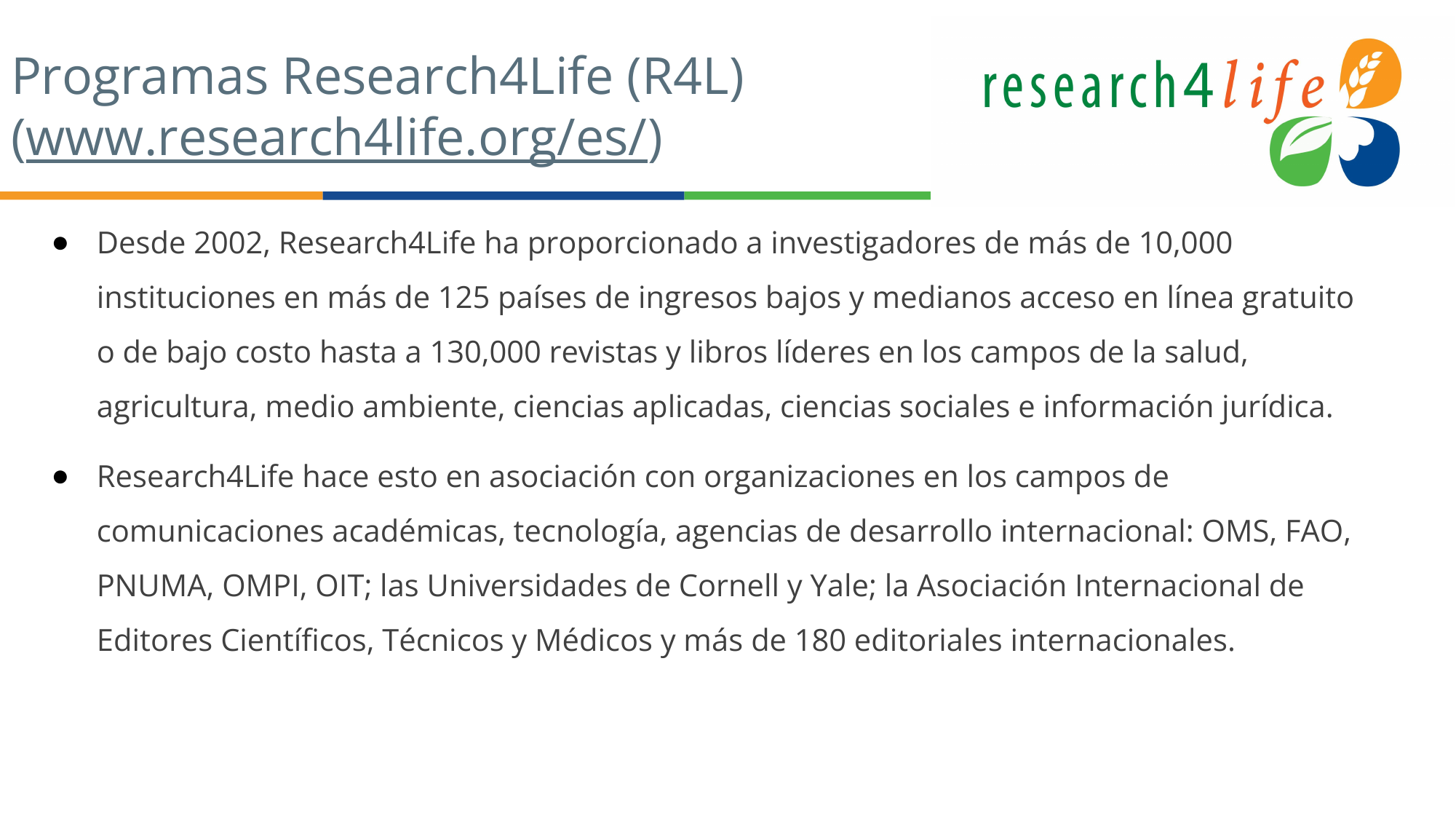

# Programas Research4Life (R4L) (www.research4life.org/es/)
Desde 2002, Research4Life ha proporcionado a investigadores de más de 10,000 instituciones en más de 125 países de ingresos bajos y medianos acceso en línea gratuito o de bajo costo hasta a 130,000 revistas y libros líderes en los campos de la salud, agricultura, medio ambiente, ciencias aplicadas, ciencias sociales e información jurídica.
Research4Life hace esto en asociación con organizaciones en los campos de comunicaciones académicas, tecnología, agencias de desarrollo internacional: OMS, FAO, PNUMA, OMPI, OIT; las Universidades de Cornell y Yale; la Asociación Internacional de Editores Científicos, Técnicos y Médicos y más de 180 editoriales internacionales.